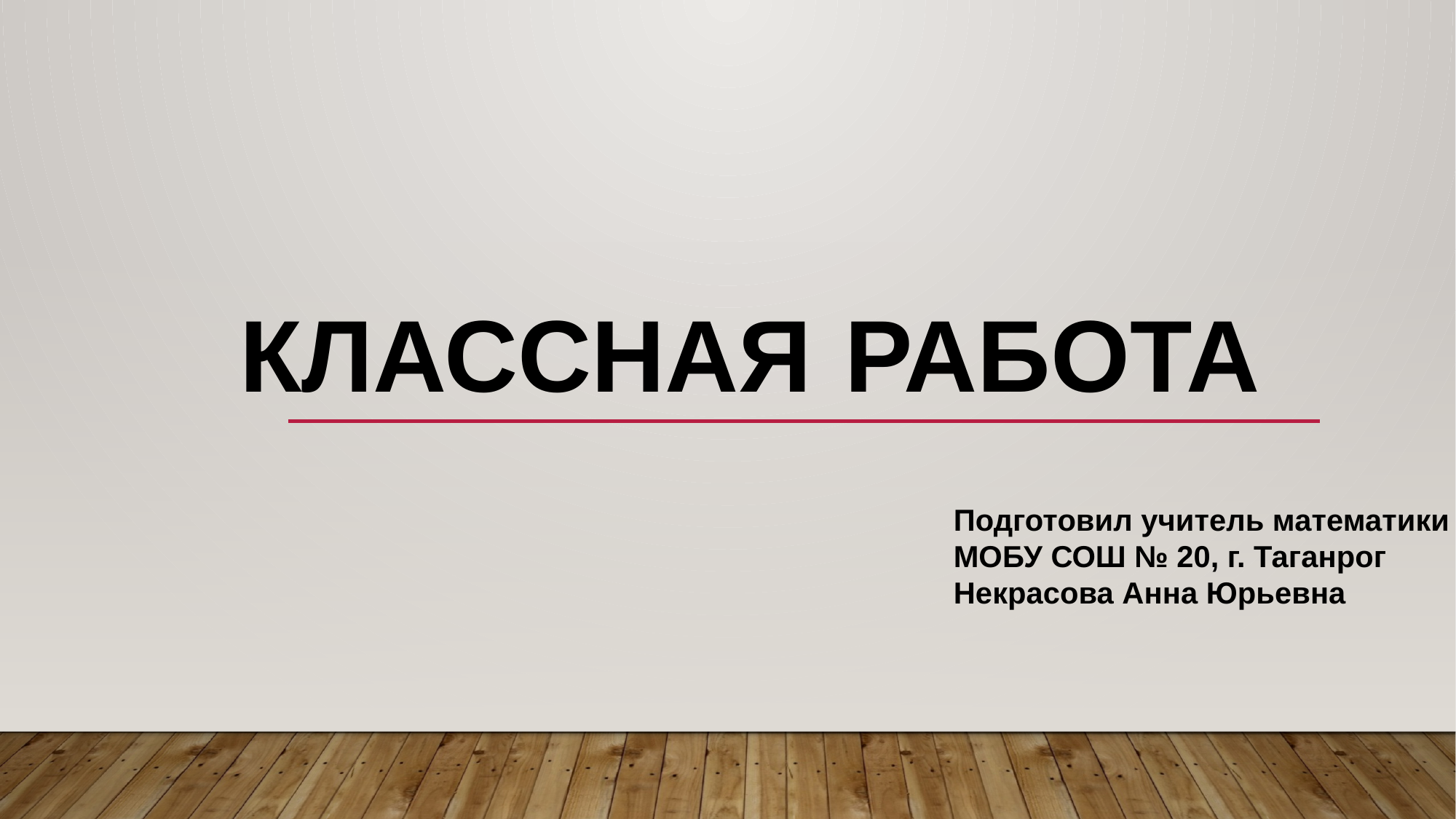

# Классная работа
Подготовил учитель математики
МОБУ СОШ № 20, г. Таганрог
Некрасова Анна Юрьевна